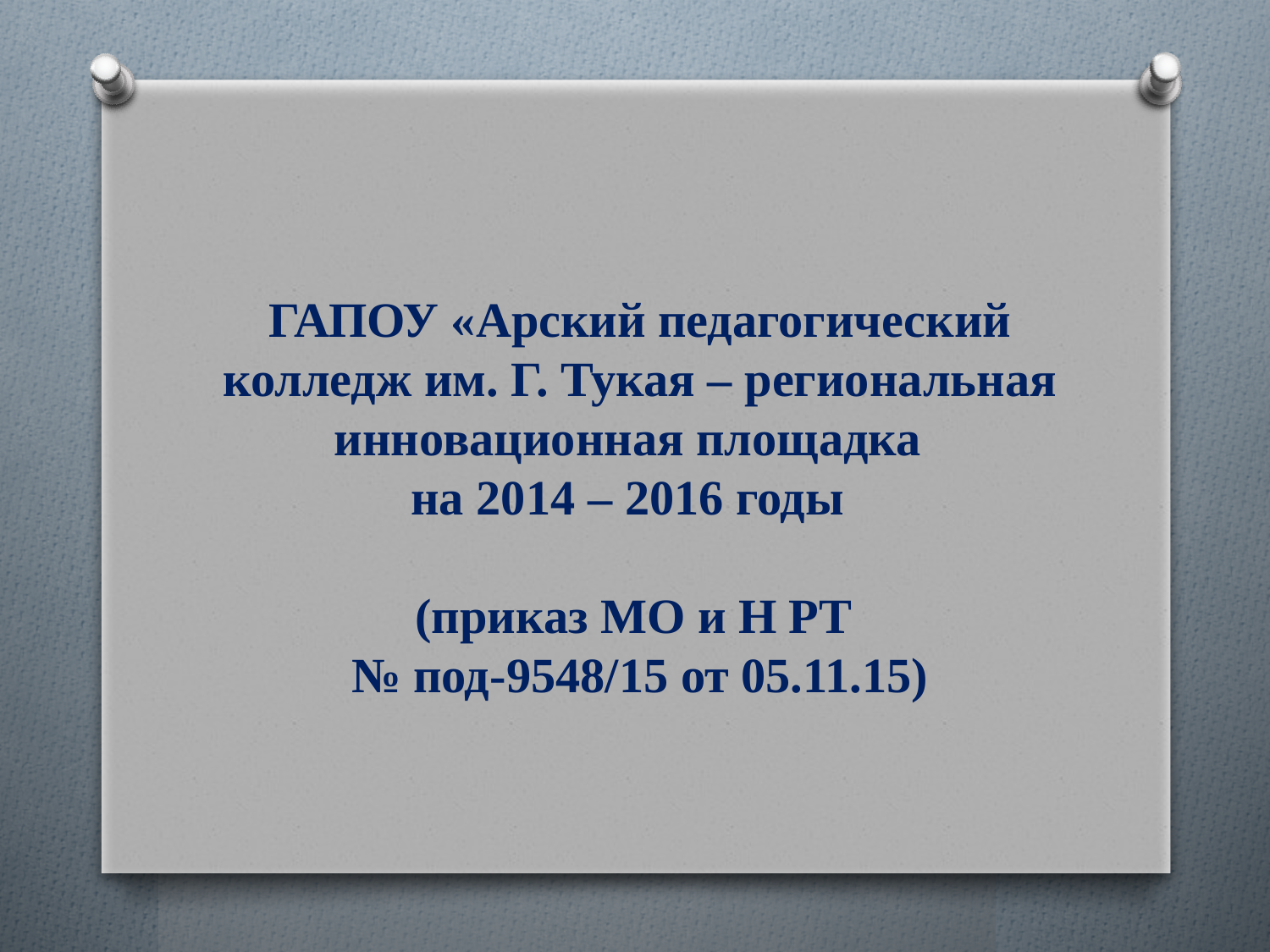

ГАПОУ «Арский педагогический колледж им. Г. Тукая – региональная инновационная площадка
на 2014 – 2016 годы

(приказ МО и Н РТ
№ под-9548/15 от 05.11.15)